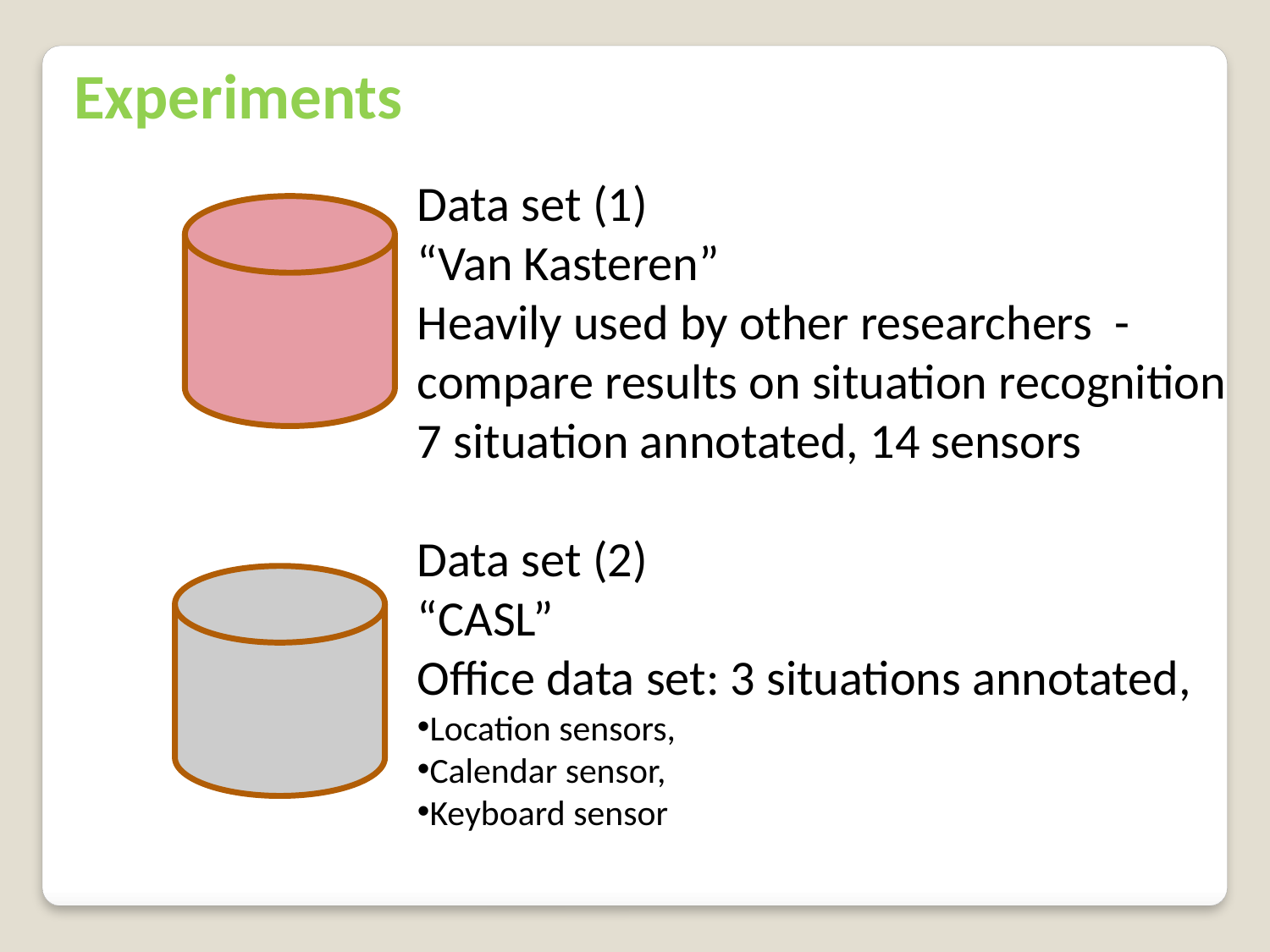

Experiments
Data set (1)
“Van Kasteren”
Heavily used by other researchers  - compare results on situation recognition
7 situation annotated, 14 sensors

Data set (2)
“CASL”
Office data set: 3 situations annotated,
Location sensors,
Calendar sensor,
Keyboard sensor